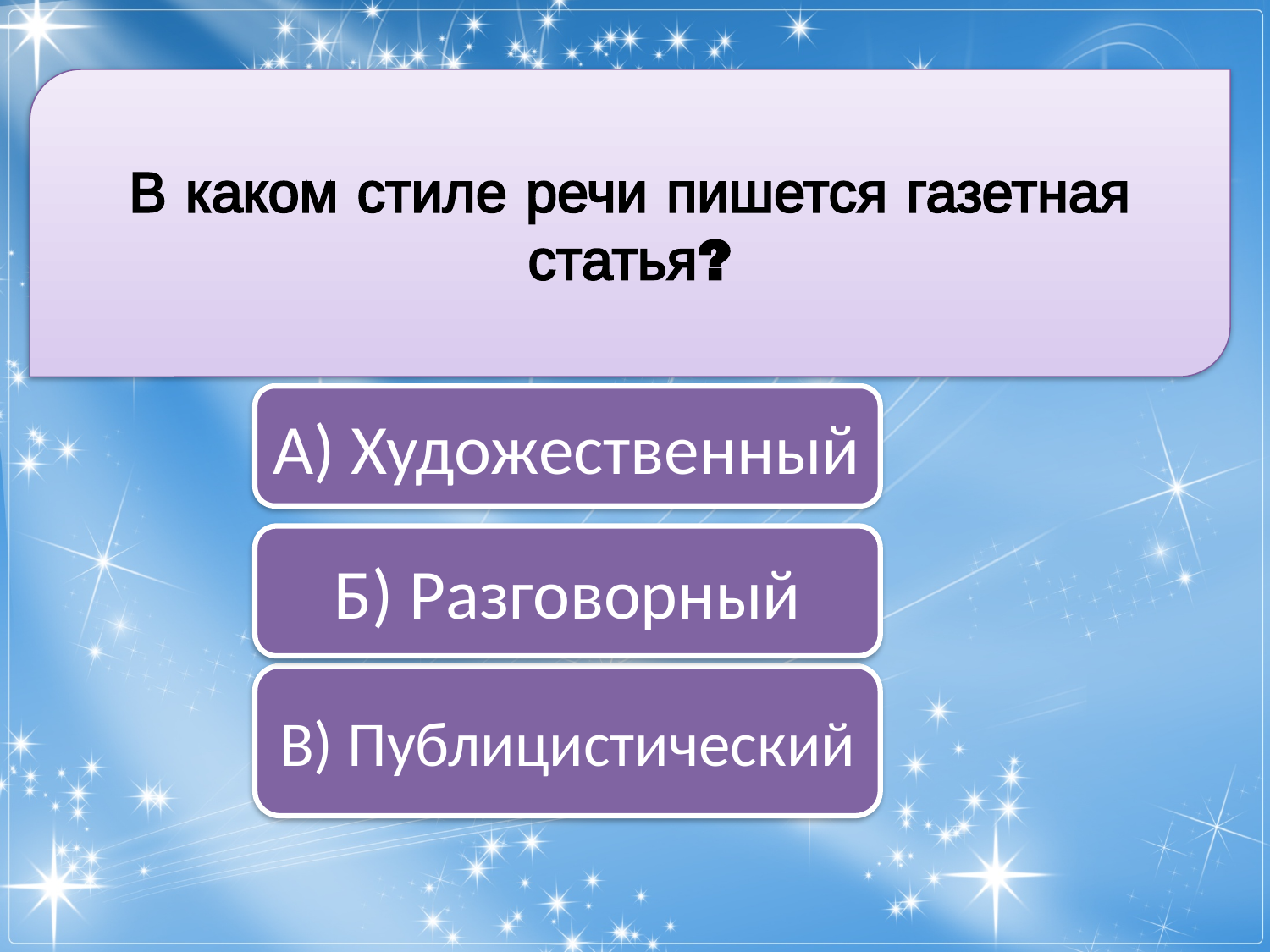

В каком стиле речи пишется газетная статья?
А) Художественный
Б) Разговорный
В) Публицистический